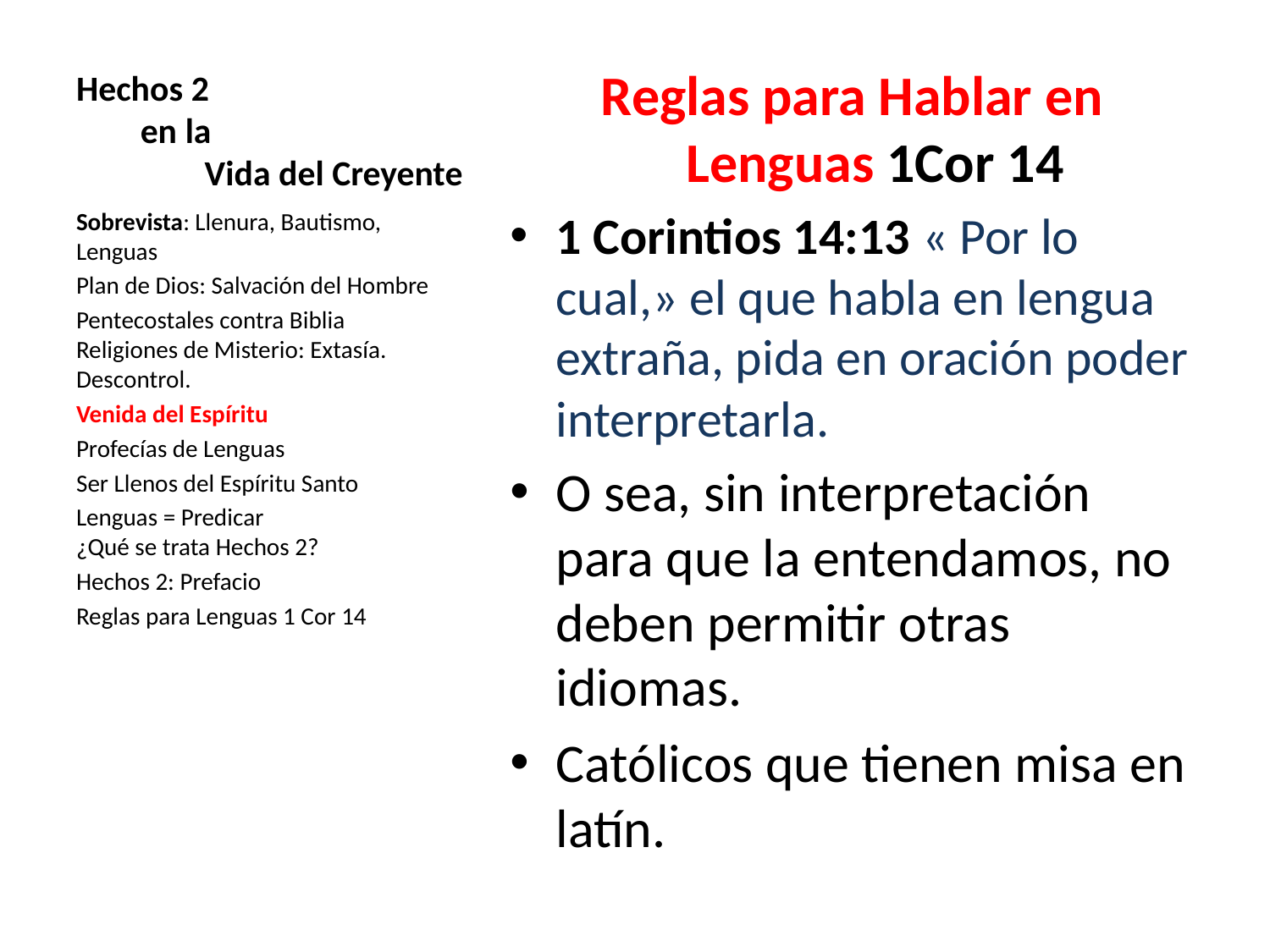

# Hechos 2 en la Vida del Creyente
Reglas para Hablar en Lenguas 1Cor 14
1 Corintios 14:13 « Por lo cual,» el que habla en lengua extraña, pida en oración poder interpretarla.
O sea, sin interpretación para que la entendamos, no deben permitir otras idiomas.
Católicos que tienen misa en latín.

Sobrevista: Llenura, Bautismo,  Lenguas
Plan de Dios: Salvación del Hombre
Pentecostales contra Biblia
Religiones de Misterio: Extasía. Descontrol.
Venida del Espíritu
Profecías de Lenguas
Ser Llenos del Espíritu Santo
Lenguas = Predicar
¿Qué se trata Hechos 2?
Hechos 2: Prefacio
Reglas para Lenguas 1 Cor 14